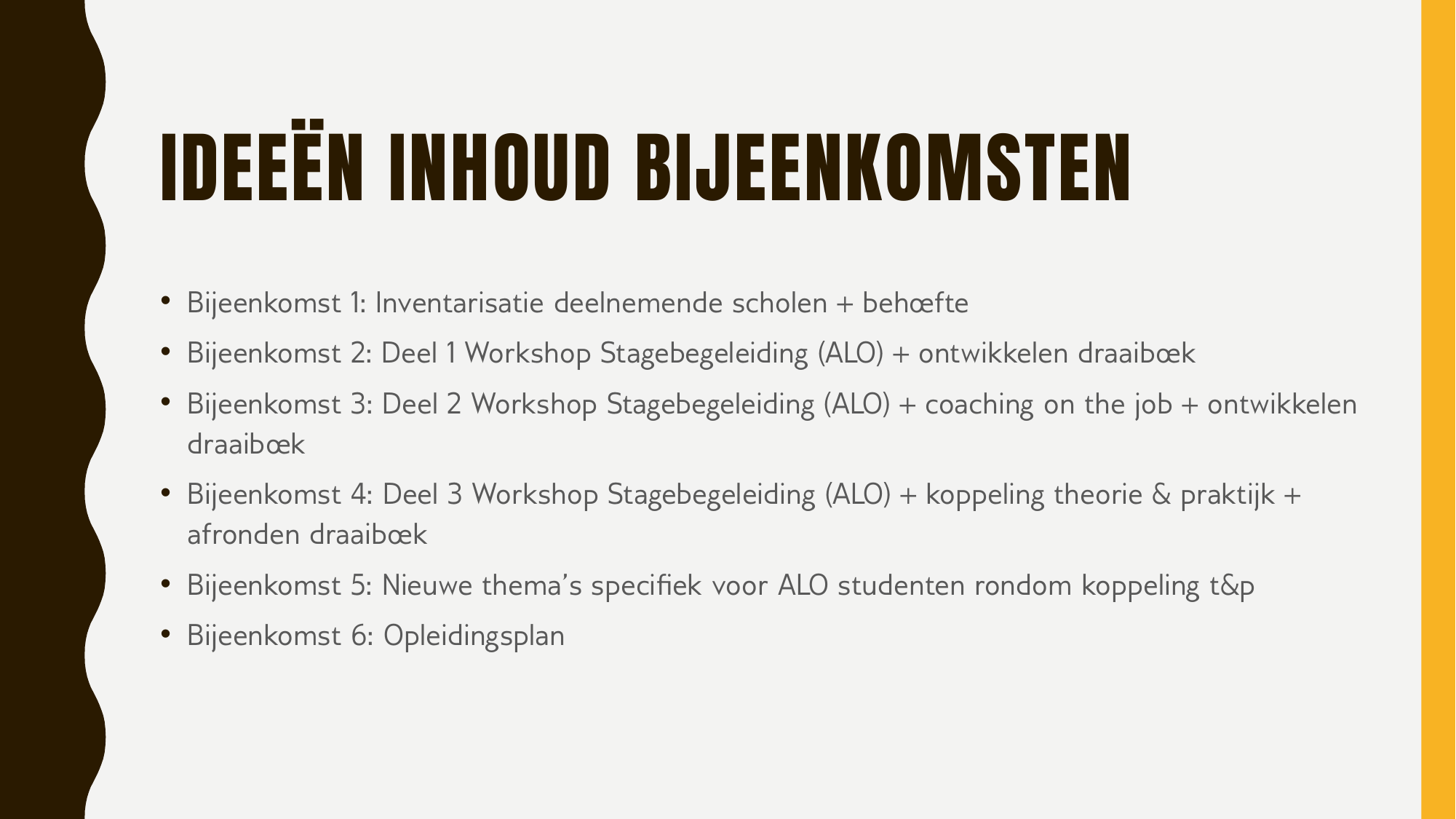

# Ideeën inhoud bijeenkomsten
Bijeenkomst 1: Inventarisatie deelnemende scholen + behoefte
Bijeenkomst 2: Deel 1 Workshop Stagebegeleiding (ALO) + ontwikkelen draaiboek
Bijeenkomst 3: Deel 2 Workshop Stagebegeleiding (ALO) + coaching on the job + ontwikkelen draaiboek
Bijeenkomst 4: Deel 3 Workshop Stagebegeleiding (ALO) + koppeling theorie & praktijk + afronden draaiboek
Bijeenkomst 5: Nieuwe thema’s specifiek voor ALO studenten rondom koppeling t&p
Bijeenkomst 6: Opleidingsplan